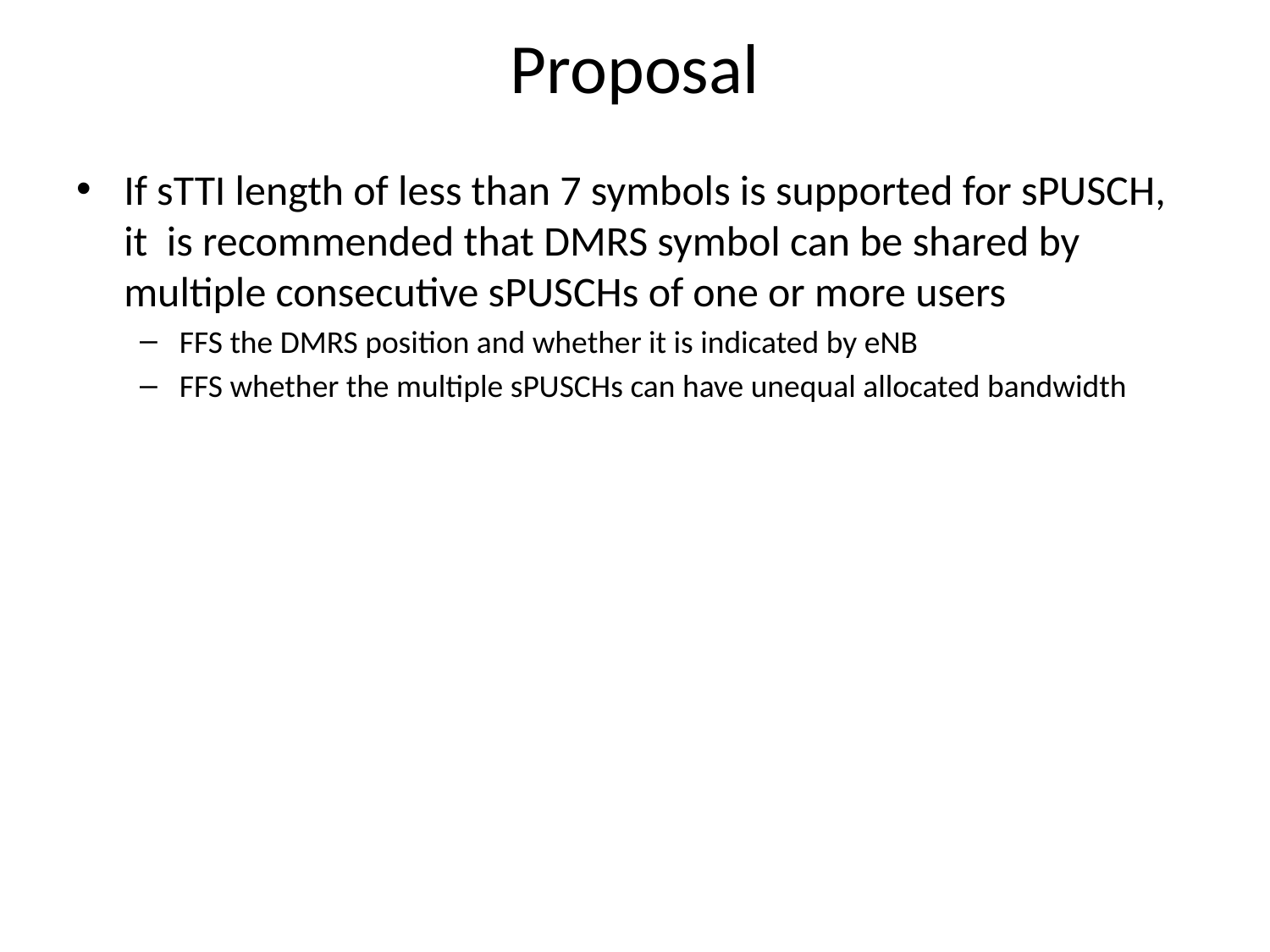

# Proposal
If sTTI length of less than 7 symbols is supported for sPUSCH, it  is recommended that DMRS symbol can be shared by multiple consecutive sPUSCHs of one or more users
FFS the DMRS position and whether it is indicated by eNB
FFS whether the multiple sPUSCHs can have unequal allocated bandwidth